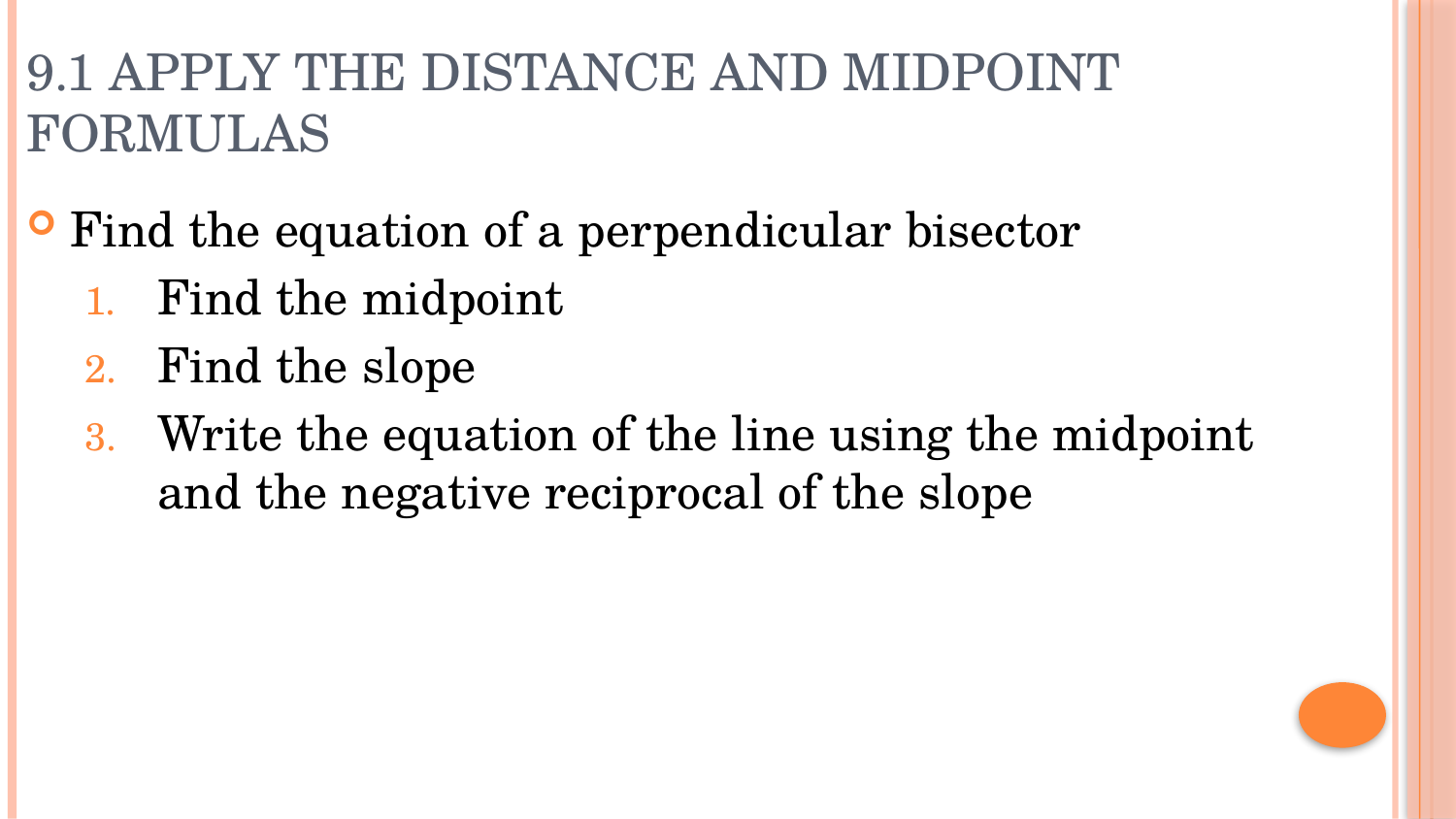

# 9.1 Apply the Distance and Midpoint Formulas
Find the equation of a perpendicular bisector
Find the midpoint
Find the slope
Write the equation of the line using the midpoint and the negative reciprocal of the slope